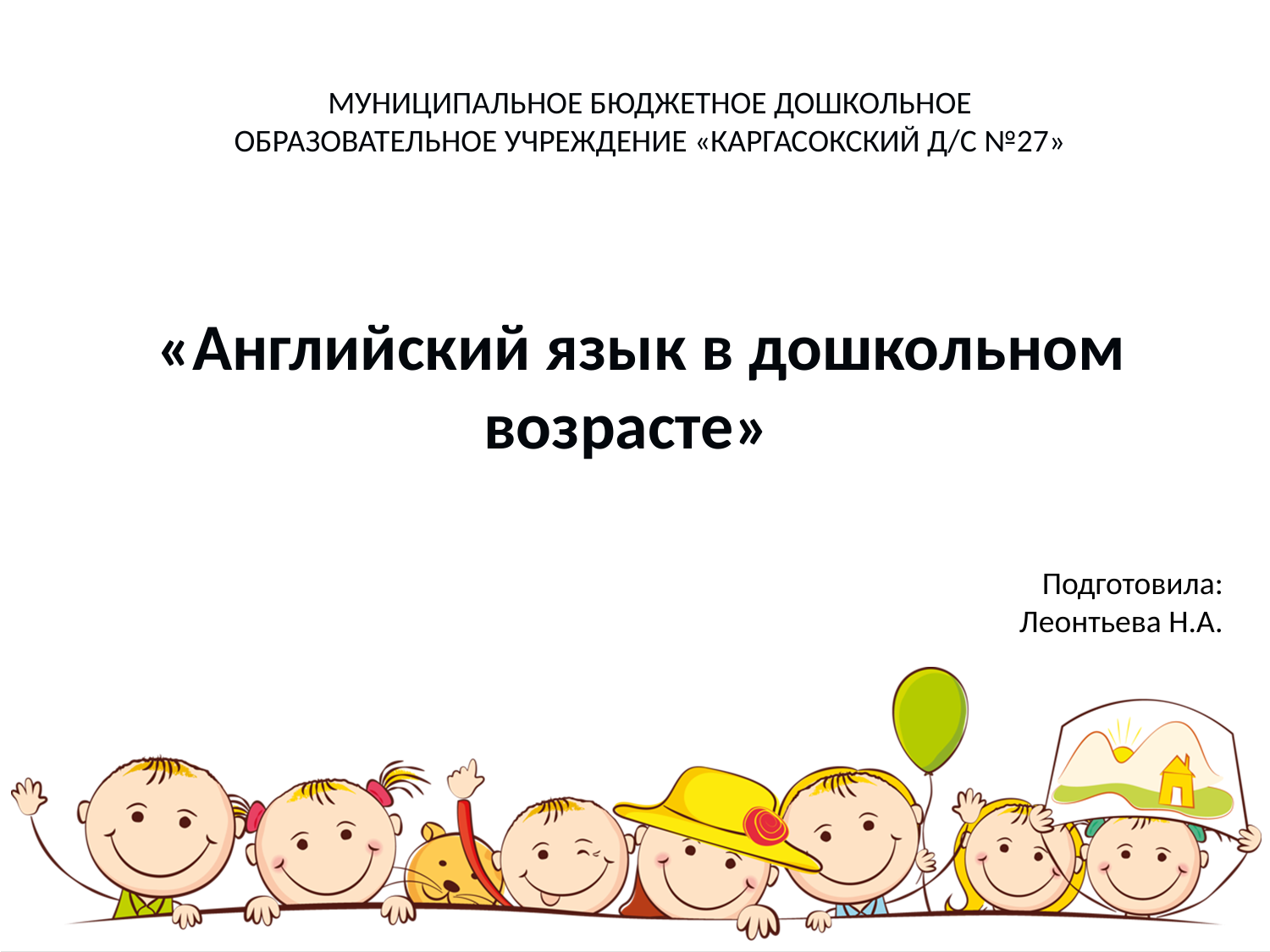

МУНИЦИПАЛЬНОЕ БЮДЖЕТНОЕ ДОШКОЛЬНОЕ ОБРАЗОВАТЕЛЬНОЕ УЧРЕЖДЕНИЕ «КАРГАСОКСКИЙ Д/С №27»
  «Английский язык в дошкольном возрасте»
  Подготовила: Леонтьева Н.А.